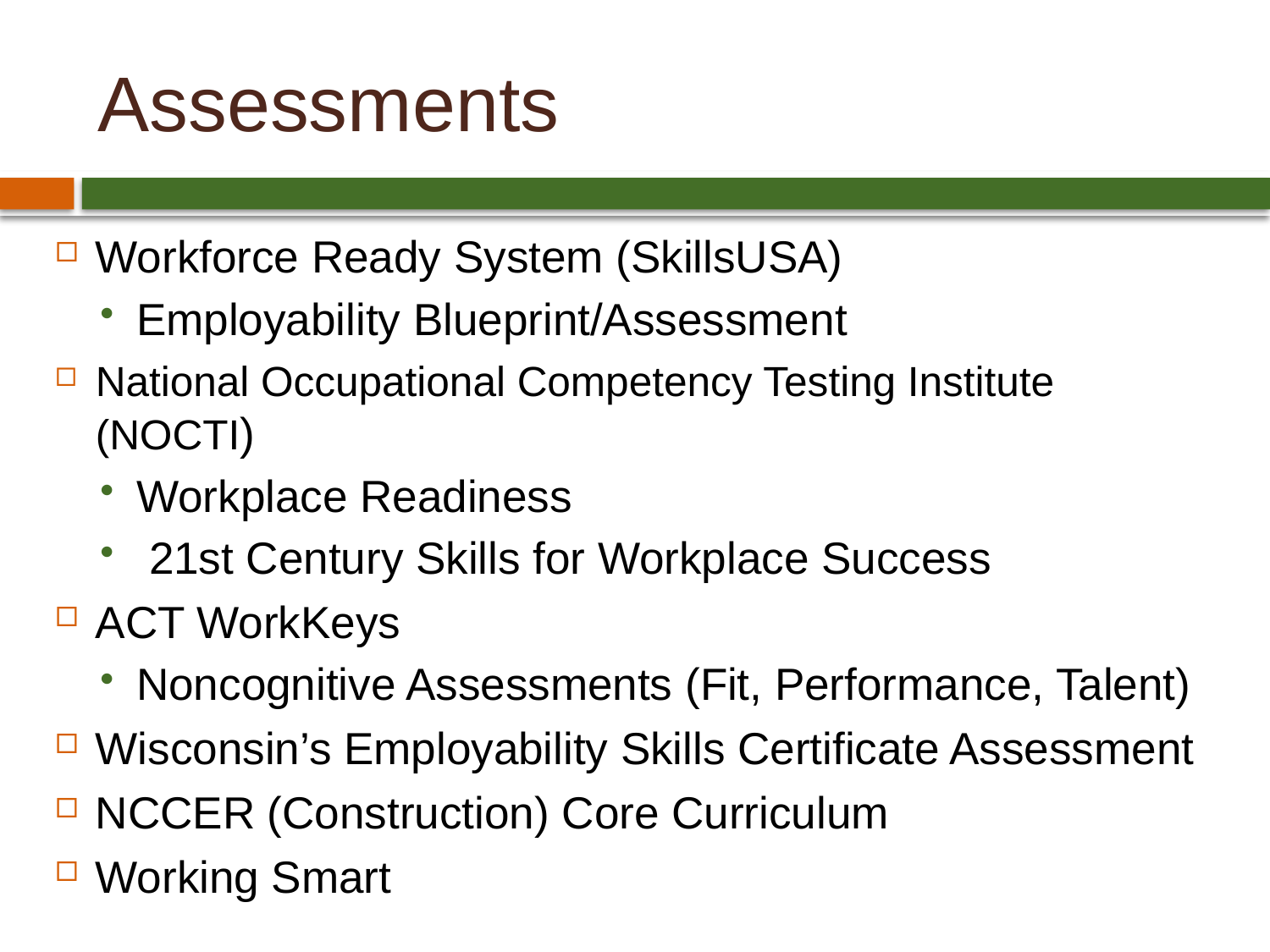

# Assessments
Workforce Ready System (SkillsUSA)
Employability Blueprint/Assessment
National Occupational Competency Testing Institute (NOCTI)
Workplace Readiness
 21st Century Skills for Workplace Success
ACT WorkKeys
Noncognitive Assessments (Fit, Performance, Talent)
Wisconsin’s Employability Skills Certificate Assessment
NCCER (Construction) Core Curriculum
Working Smart